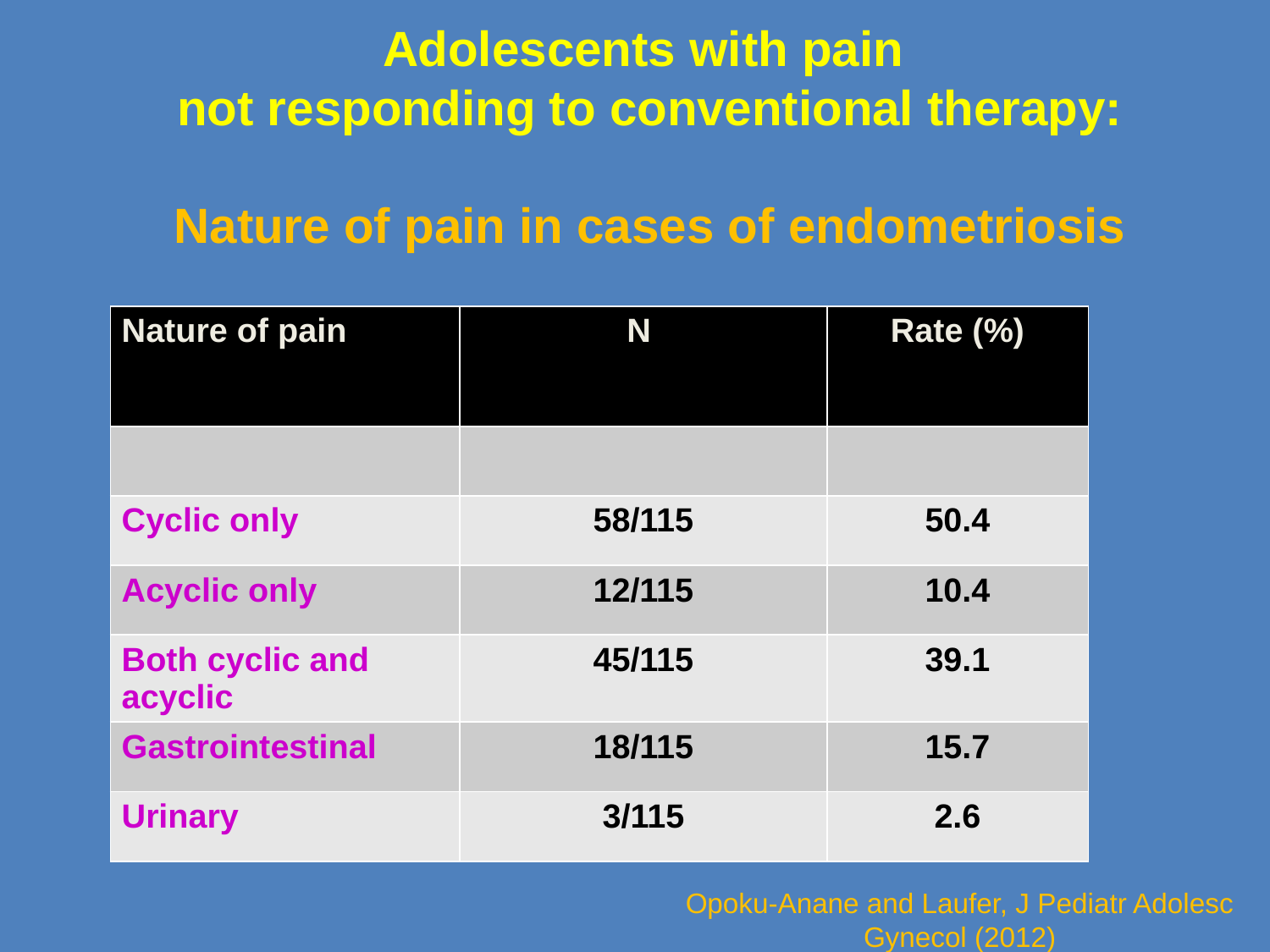

# Adolescents with pain not responding to conventional therapy: Nature of pain in cases of endometriosis
| Nature of pain | N | Rate (%) |
| --- | --- | --- |
|  |  |  |
| Cyclic only | 58/115 | 50.4 |
| Acyclic only | 12/115 | 10.4 |
| Both cyclic and acyclic | 45/115 | 39.1 |
| Gastrointestinal | 18/115 | 15.7 |
| Urinary | 3/115 | 2.6 |
Opoku-Anane and Laufer, J Pediatr Adolesc Gynecol (2012)